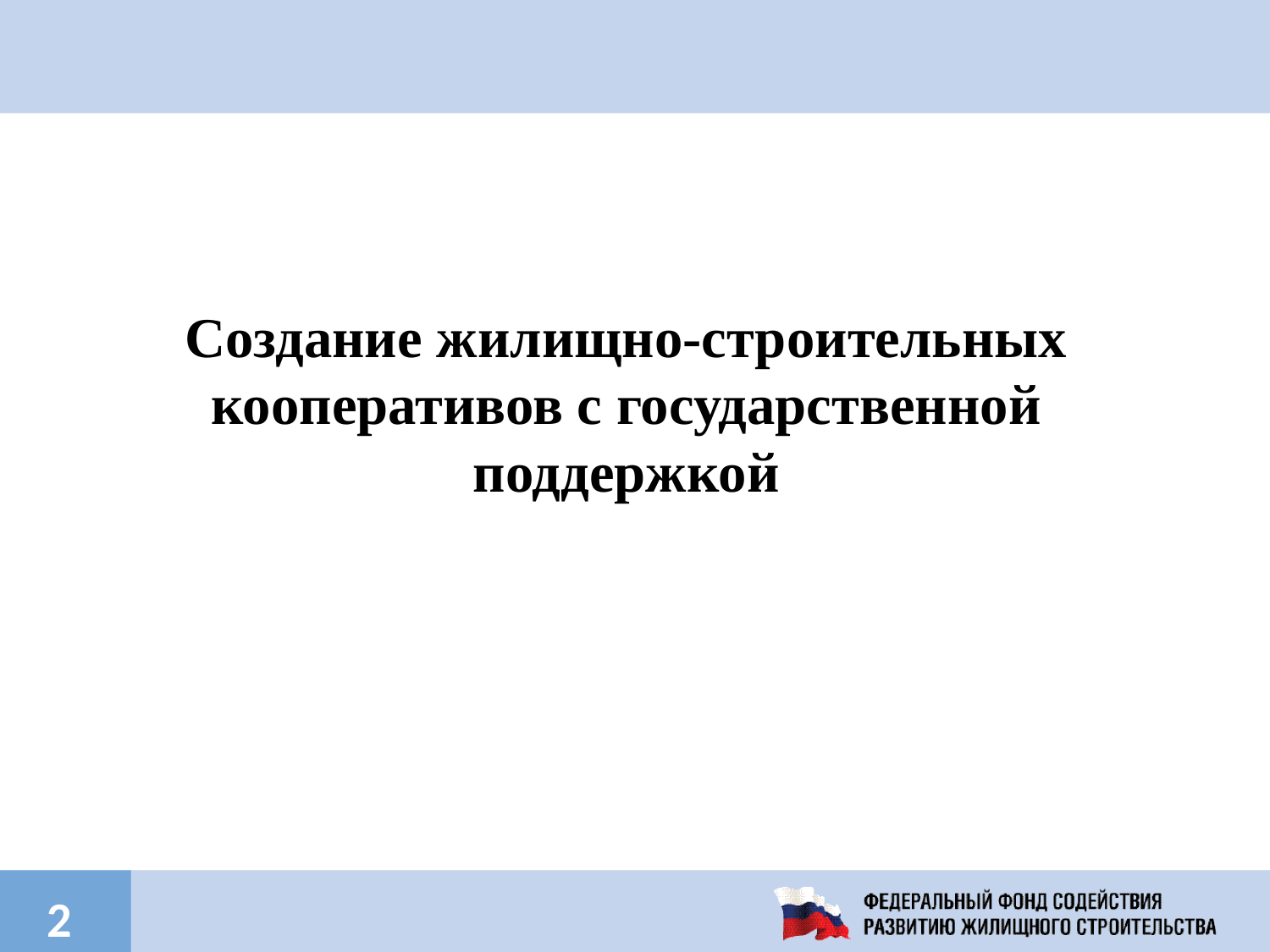

# Создание жилищно-строительных кооперативов с государственной поддержкой

2